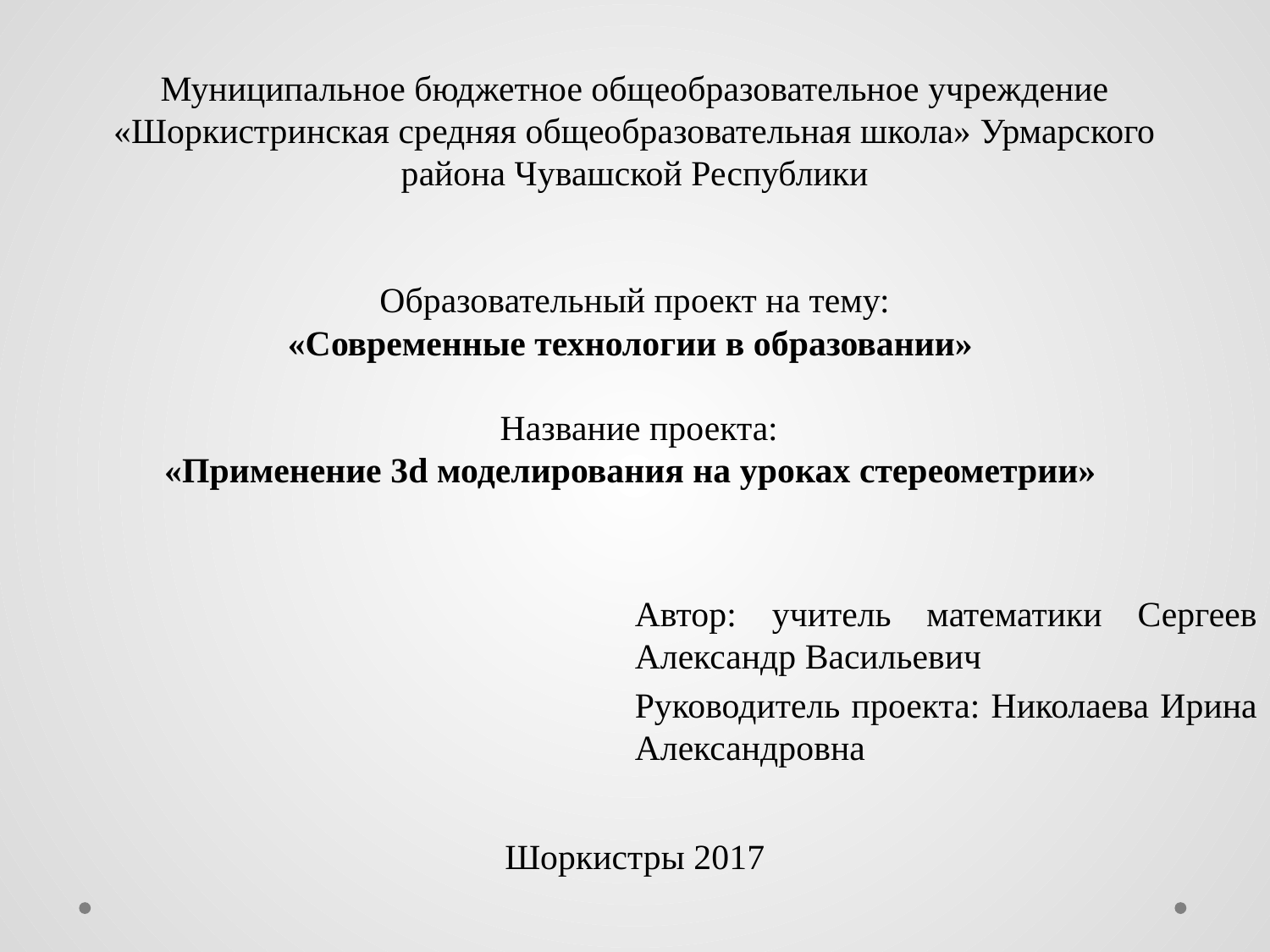

# Муниципальное бюджетное общеобразовательное учреждение «Шоркистринская средняя общеобразовательная школа» Урмарского района Чувашской Республики Образовательный проект на тему: «Современные технологии в образовании»  Название проекта: «Применение 3d моделирования на уроках стереометрии»

Автор: учитель математики Сергеев Александр Васильевич
Руководитель проекта: Николаева Ирина Александровна

Шоркистры 2017